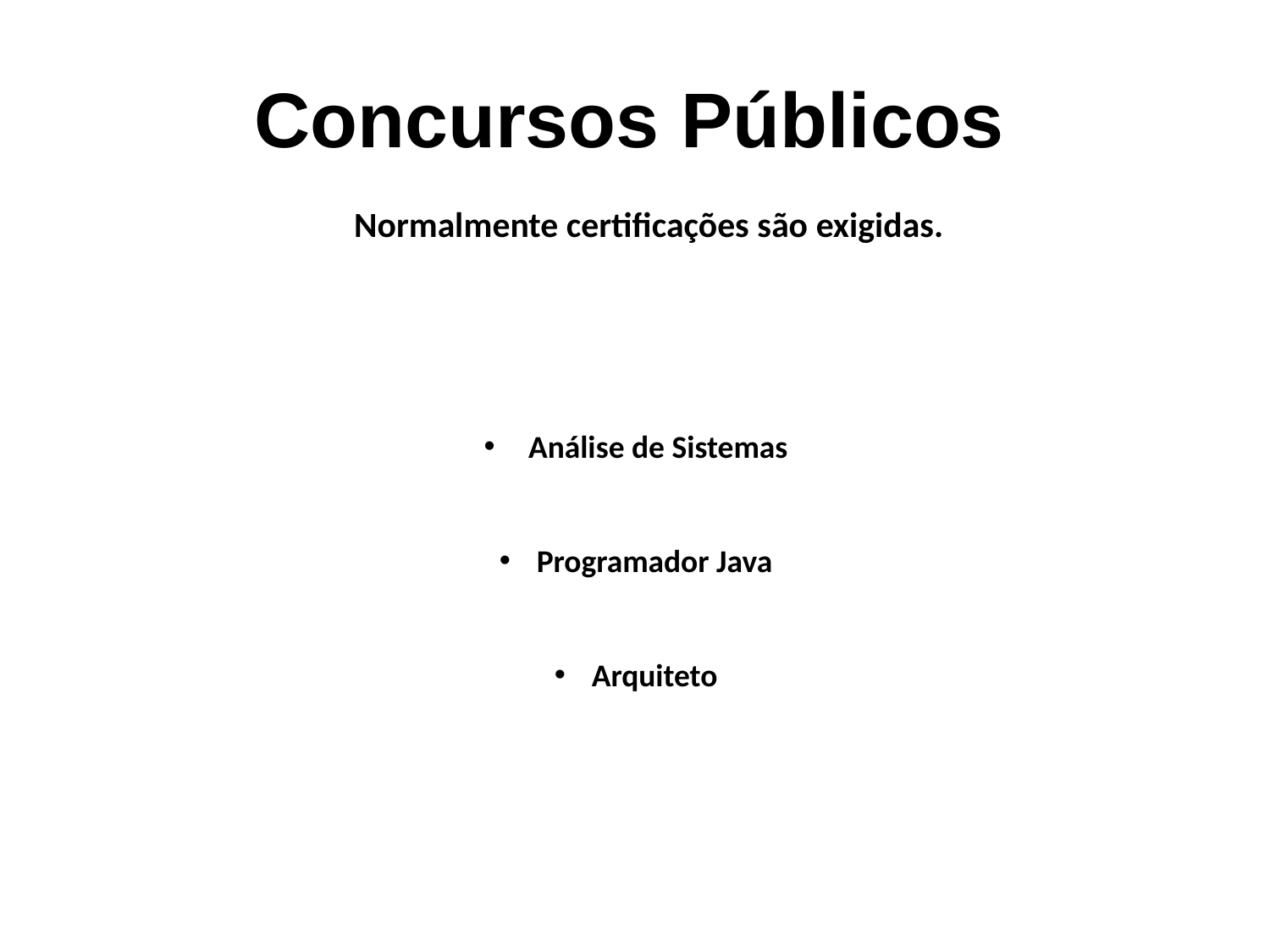

# Concursos Públicos
Normalmente certificações são exigidas.
  Análise de Sistemas

 Programador Java

 Arquiteto